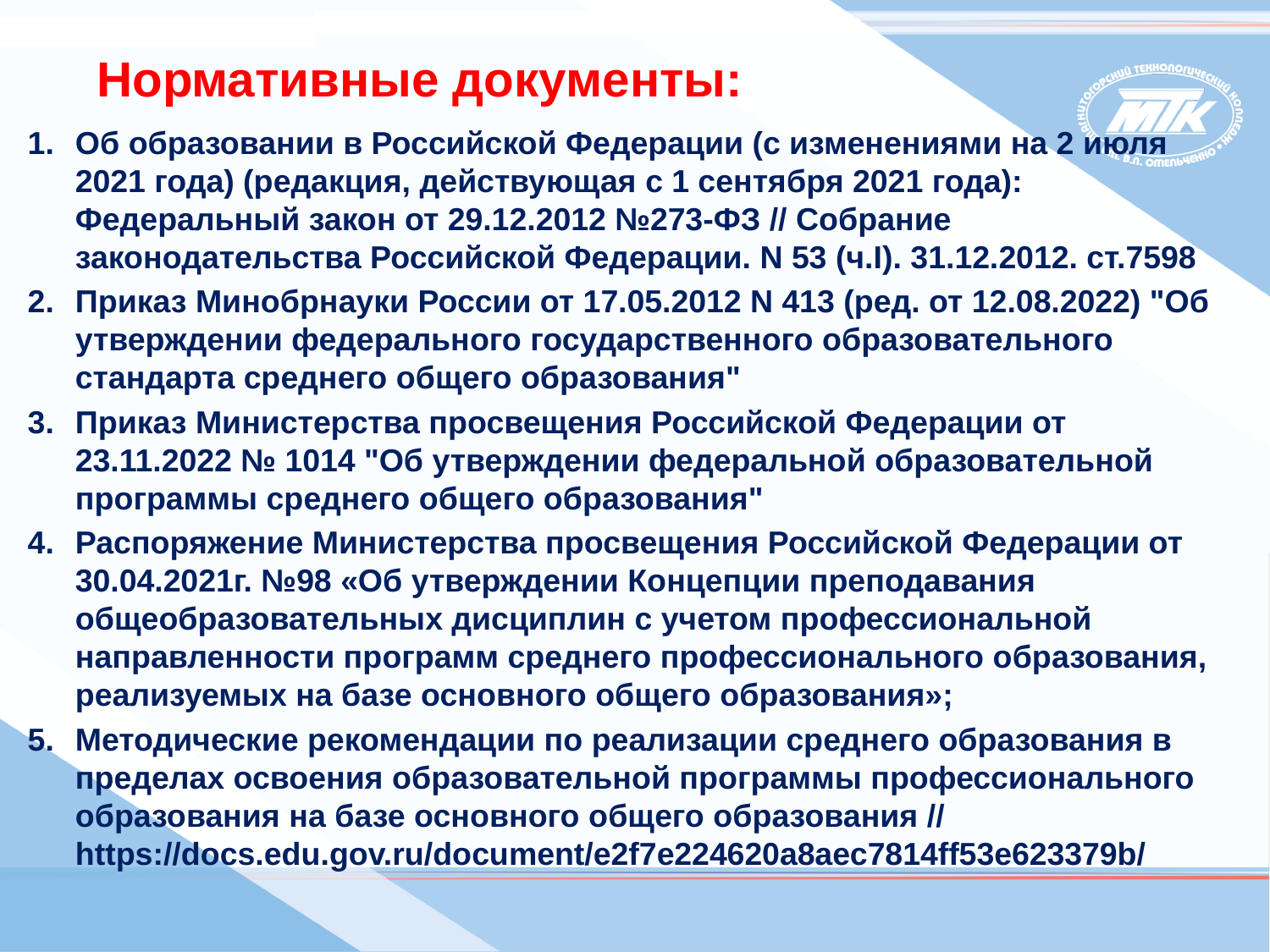

# Нормативные документы:
Об образовании в Российской Федерации (с изменениями на 2 июля
2021 года) (редакция, действующая с 1 сентября 2021 года): Федеральный закон от 29.12.2012 №273-ФЗ // Собрание законодательства Российской Федерации. N 53 (ч.I). 31.12.2012. ст.7598
Приказ Минобрнауки России от 17.05.2012 N 413 (ред. от 12.08.2022) "Об утверждении федерального государственного образовательного стандарта среднего общего образования"
Приказ Министерства просвещения Российской Федерации от 23.11.2022 № 1014 "Об утверждении федеральной образовательной программы среднего общего образования"
Распоряжение Министерства просвещения Российской Федерации от 30.04.2021г. №98 «Об утверждении Концепции преподавания общеобразовательных дисциплин с учетом профессиональной направленности программ среднего профессионального образования, реализуемых на базе основного общего образования»;
Методические рекомендации по реализации среднего образования в пределах освоения образовательной программы профессионального образования на базе основного общего образования // https://docs.edu.gov.ru/document/e2f7e224620a8aec7814ff53e623379b/